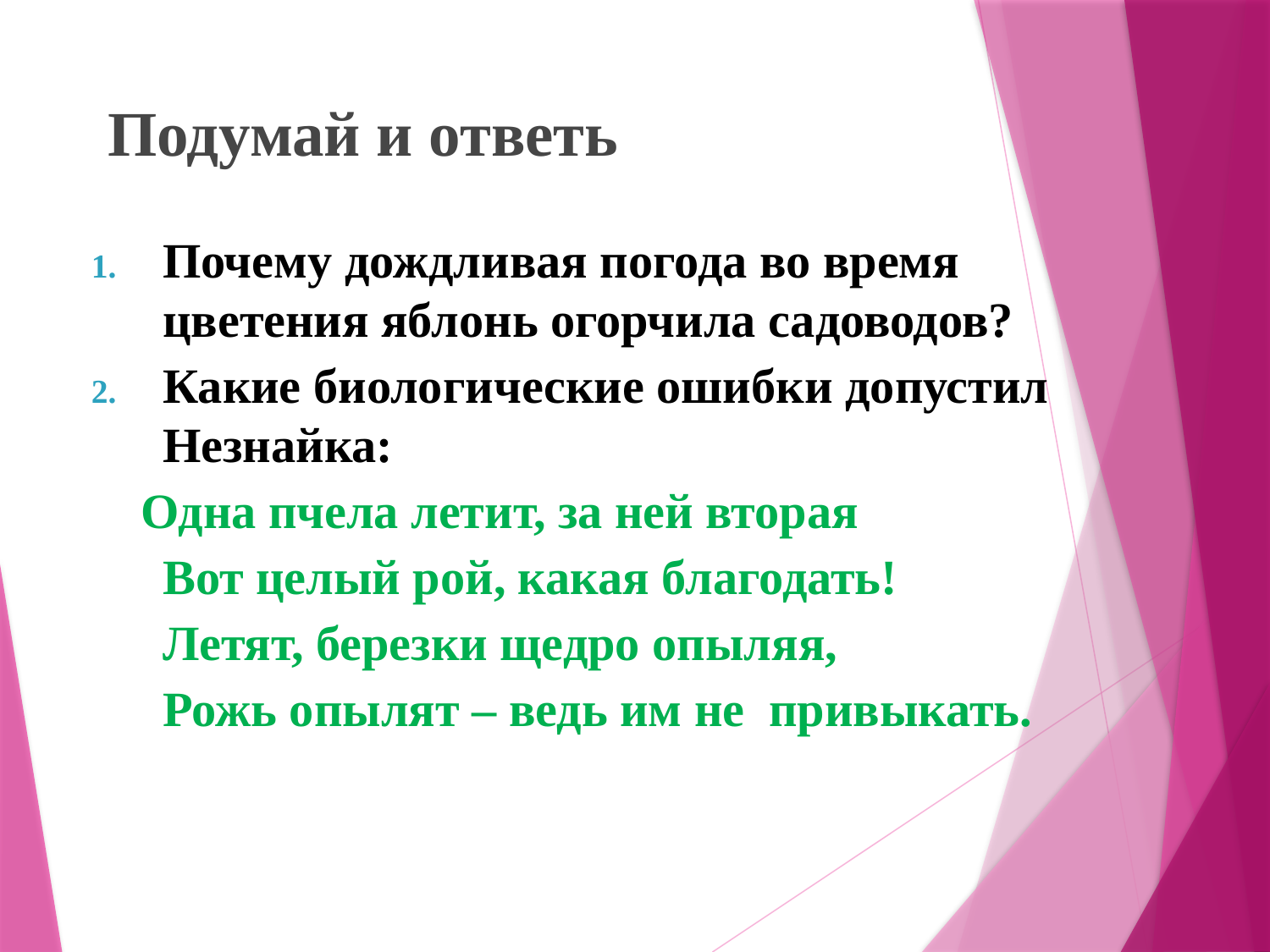

# Подумай и ответь
Почему дождливая погода во время цветения яблонь огорчила садоводов?
Какие биологические ошибки допустил Незнайка:
    Одна пчела летит, за ней вторая
	Вот целый рой, какая благодать!
	Летят, березки щедро опыляя,
	Рожь опылят – ведь им не  привыкать.